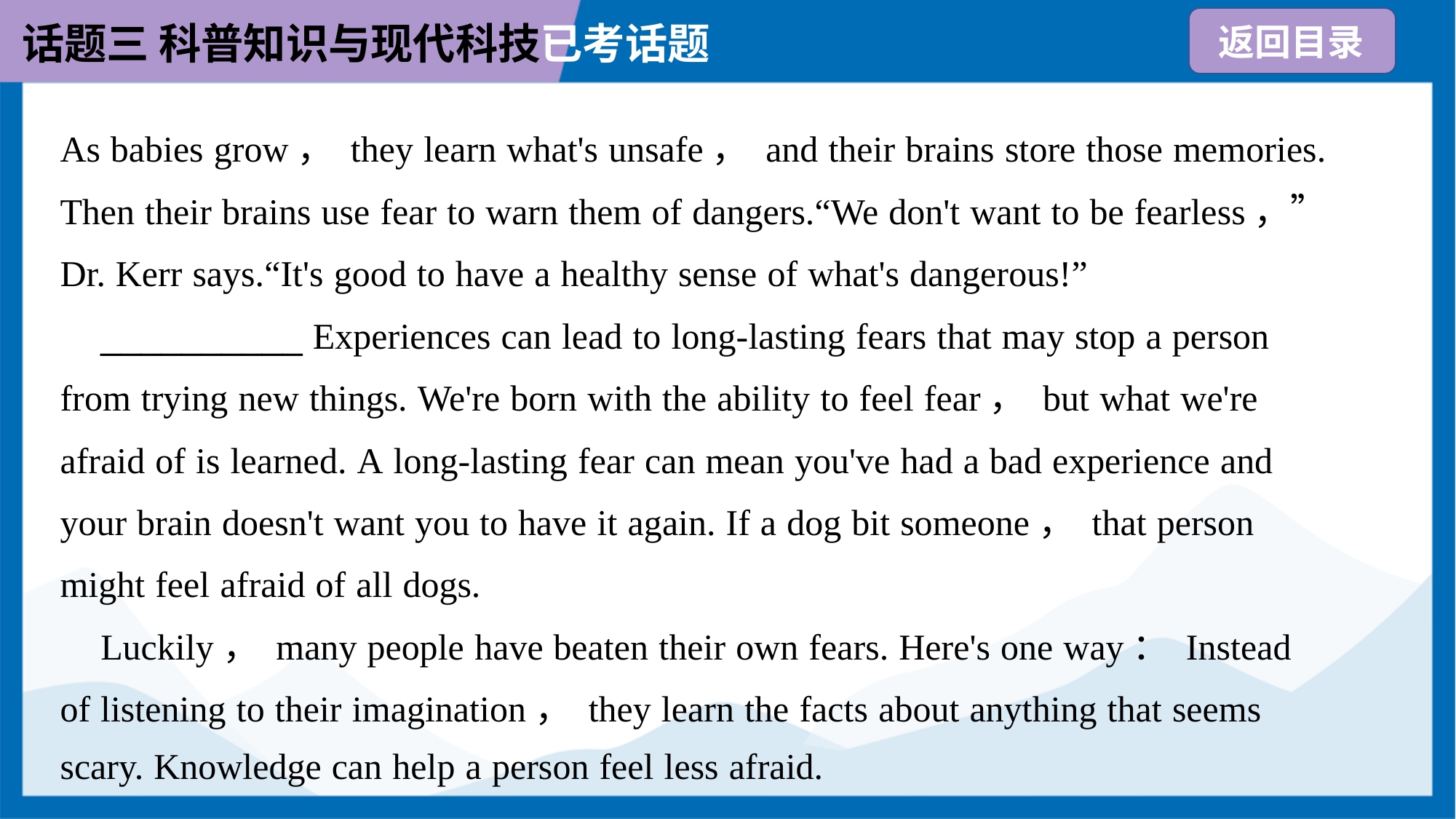

As babies grow， they learn what's unsafe， and their brains store those memories.
Then their brains use fear to warn them of dangers.“We don't want to be fearless，”
Dr. Kerr says.“It's good to have a healthy sense of what's dangerous!”
    __________ Experiences can lead to long-lasting fears that may stop a person
from trying new things. We're born with the ability to feel fear， but what we're
afraid of is learned. A long-lasting fear can mean you've had a bad experience and
your brain doesn't want you to have it again. If a dog bit someone， that person
might feel afraid of all dogs.
    Luckily， many people have beaten their own fears. Here's one way： Instead
of listening to their imagination， they learn the facts about anything that seems
scary. Knowledge can help a person feel less afraid.